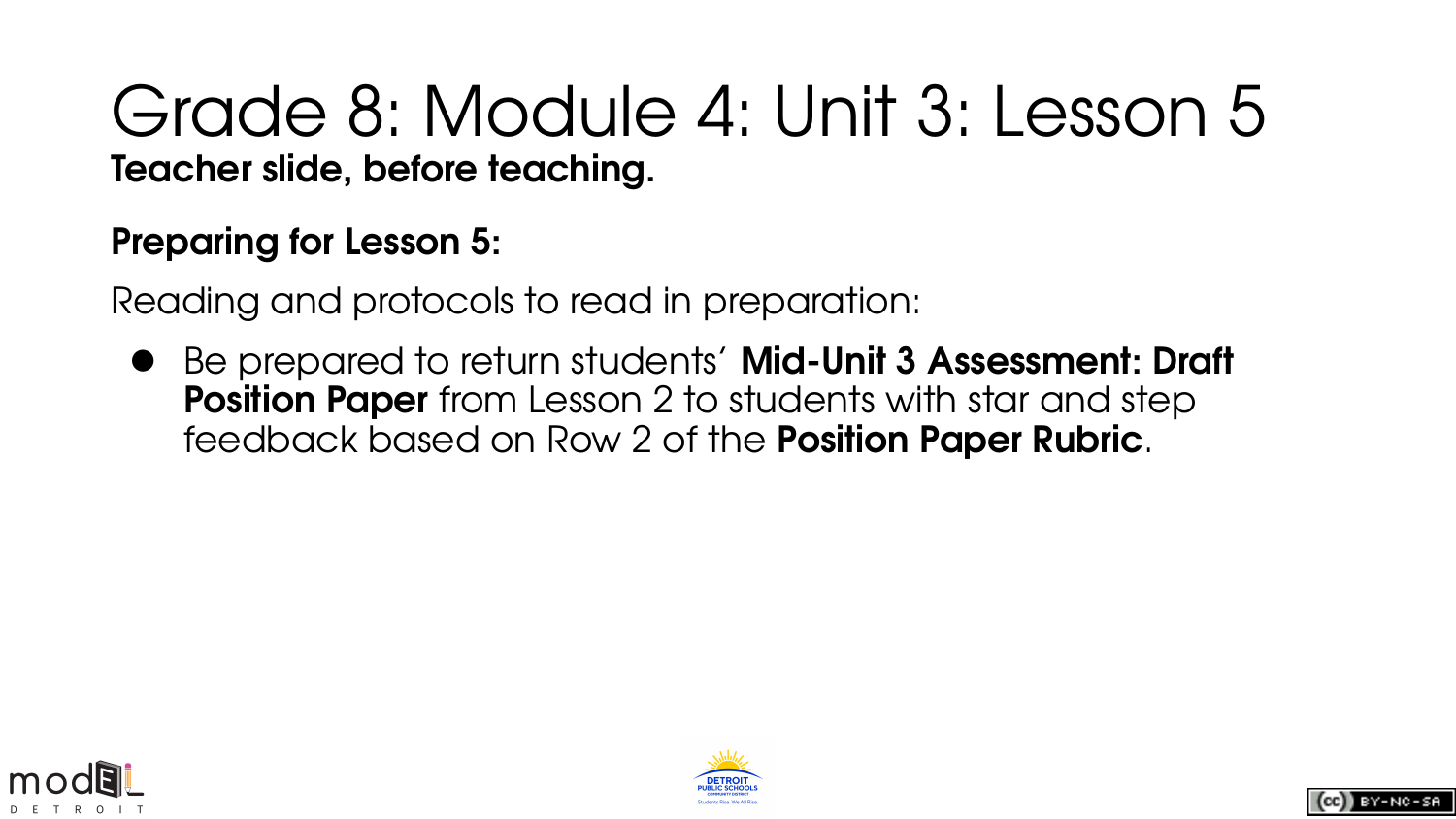

# Grade 8: Module 4: Unit 3: Lesson 5
Teacher slide, before teaching.

Preparing for Lesson 5:
Reading and protocols to read in preparation:
Be prepared to return students’ Mid-Unit 3 Assessment: Draft Position Paper from Lesson 2 to students with star and step feedback based on Row 2 of the Position Paper Rubric.